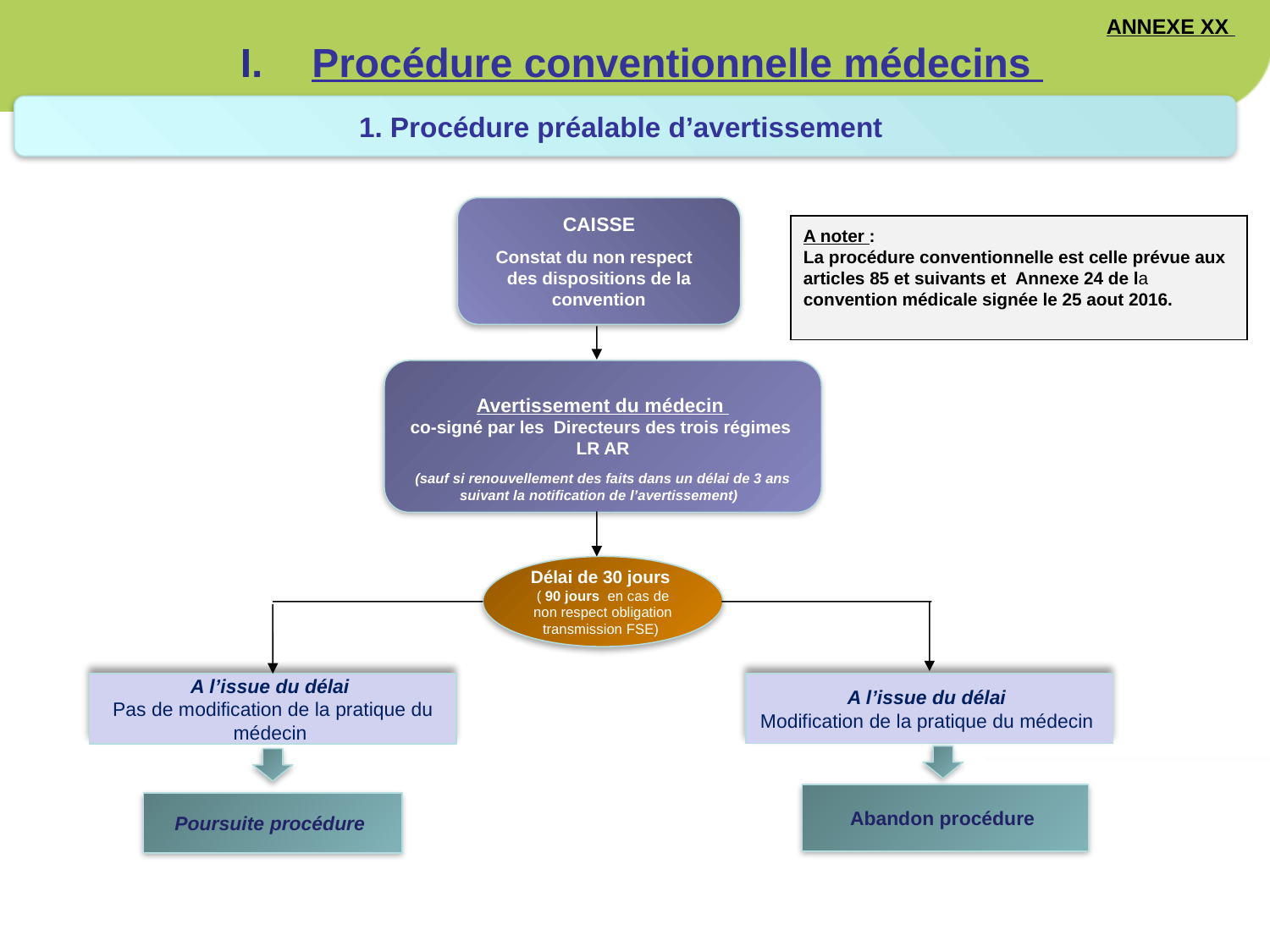

ANNEXE XX
Procédure conventionnelle médecins
1. Procédure préalable d’avertissement

CAISSE

Constat du non respect
des dispositions de la convention

A noter :
La procédure conventionnelle est celle prévue aux
articles 85 et suivants et  Annexe 24 de la
convention médicale signée le 25 aout 2016.

Avertissement du médecin
co-signé par les  Directeurs des trois régimes  LR AR

(sauf si renouvellement des faits dans un délai de 3 ans suivant la notification de l’avertissement)

Délai de 30 jours
( 90 jours  en cas de non respect obligation transmission FSE)

A l’issue du délai
Modification de la pratique du médecin
A l’issue du délai
Pas de modification de la pratique du médecin

Abandon procédure
Poursuite procédure